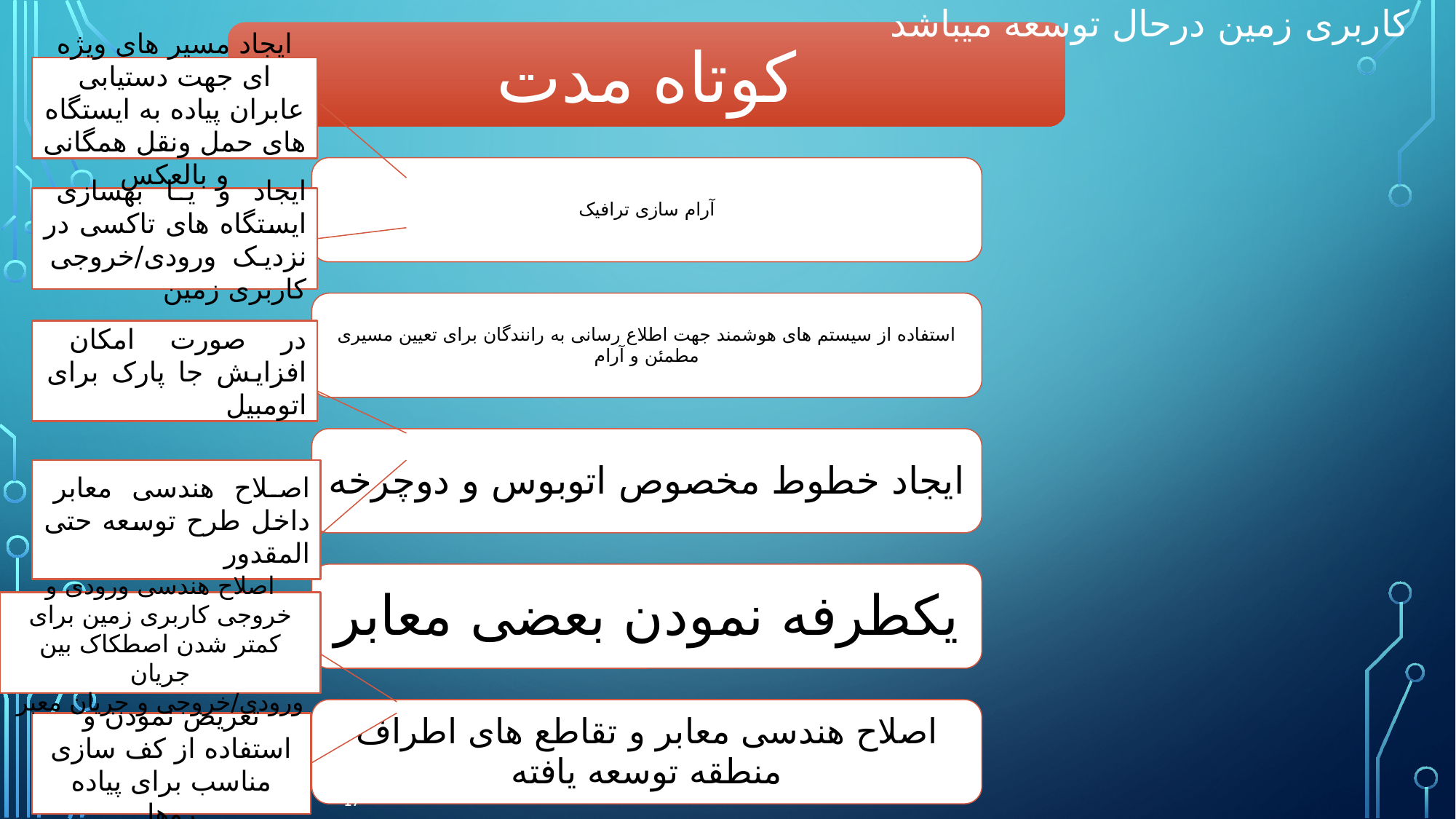

کاربری زمین درحال توسعه میباشد
کوتاه مدت
آرام سازی ترافیک
یکطرفه نمودن بعضی معابر
ایجاد خطوط مخصوص اتوبوس و دوچرخه
ایجاد مسیر های ویژه ای جهت دستیابی عابران پیاده به ایستگاه های حمل ونقل همگانی و بالعکس
ایجاد و یا بهسازی ایستگاه های تاکسی در نزدیک ورودی/خروجی کاربری زمین
در صورت امکان افزایش جا پارک برای اتومبیل
اصلاح هندسی معابر داخل طرح توسعه حتی المقدور
اصلاح هندسی ورودی و خروجی کاربری زمین برای کمتر شدن اصطکاک بین جریان
ورودی/خروجی و جریان معبر
تعریض نمودن و استفاده از کف سازی مناسب برای پیاده روها
17